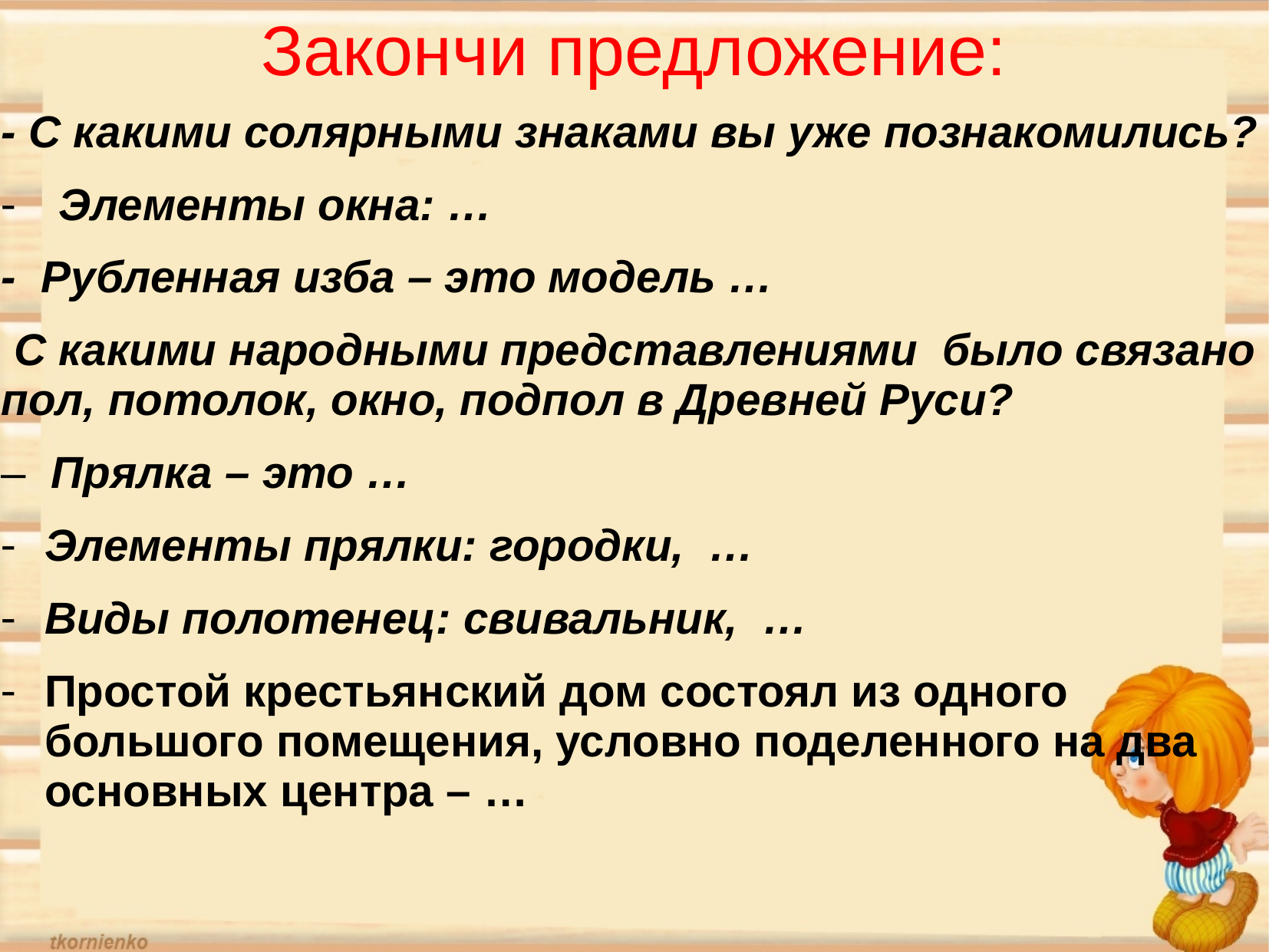

# Закончи предложение:
- С какими солярными знаками вы уже познакомились?
Элементы окна: …
-  Рубленная изба – это модель …
 С какими народными представлениями  было связано  пол, потолок, окно, подпол в Древней Руси?
–  Прялка – это …
Элементы прялки: городки,  …
Виды полотенец: свивальник,  …
Простой крестьянский дом состоял из одного большого помещения, условно поделенного на два основных центра – …